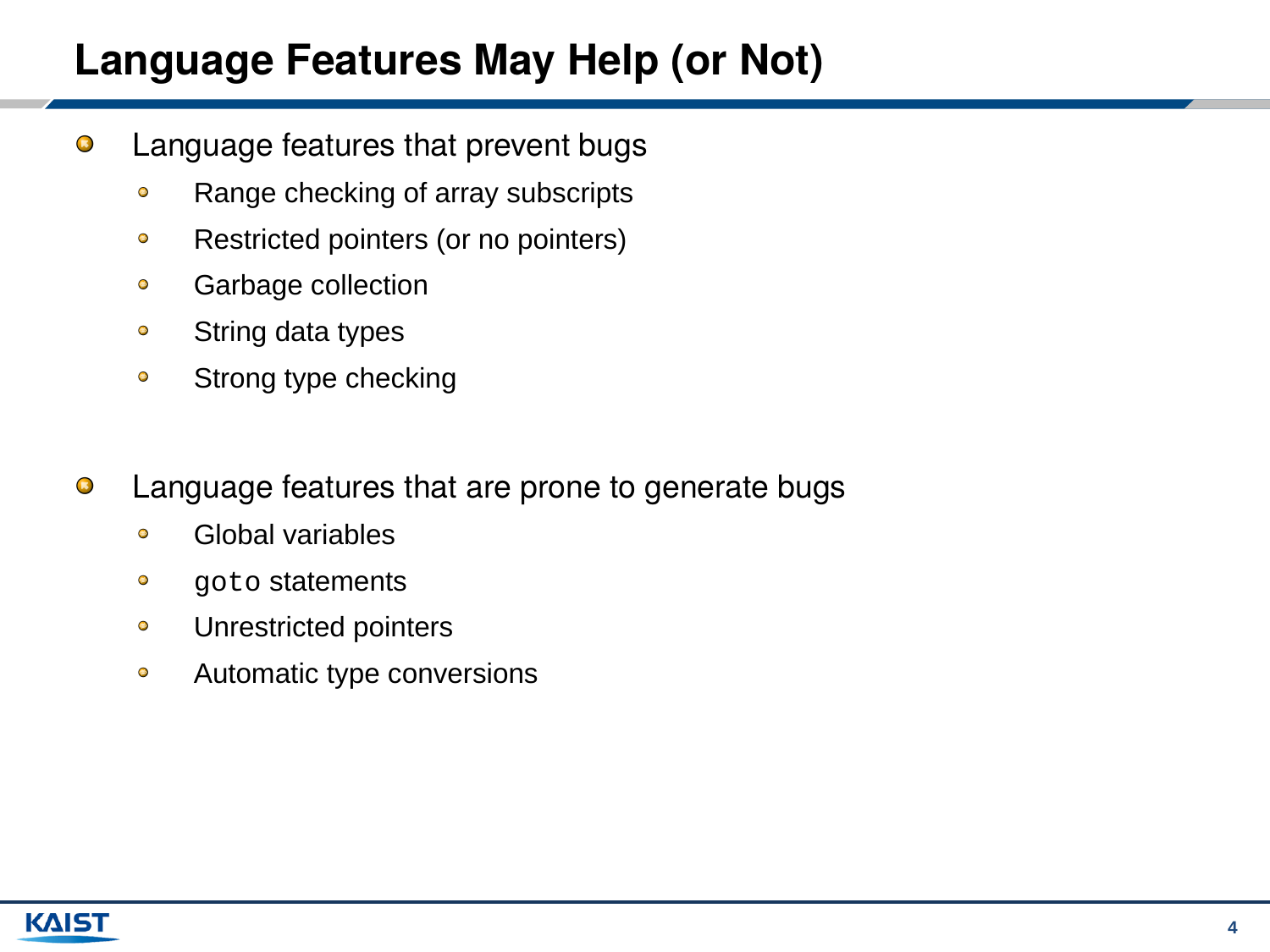

# Language Features May Help (or Not)
Language features that prevent bugs
Range checking of array subscripts
Restricted pointers (or no pointers)
Garbage collection
String data types
Strong type checking

Language features that are prone to generate bugs
Global variables
goto statements
Unrestricted pointers
Automatic type conversions